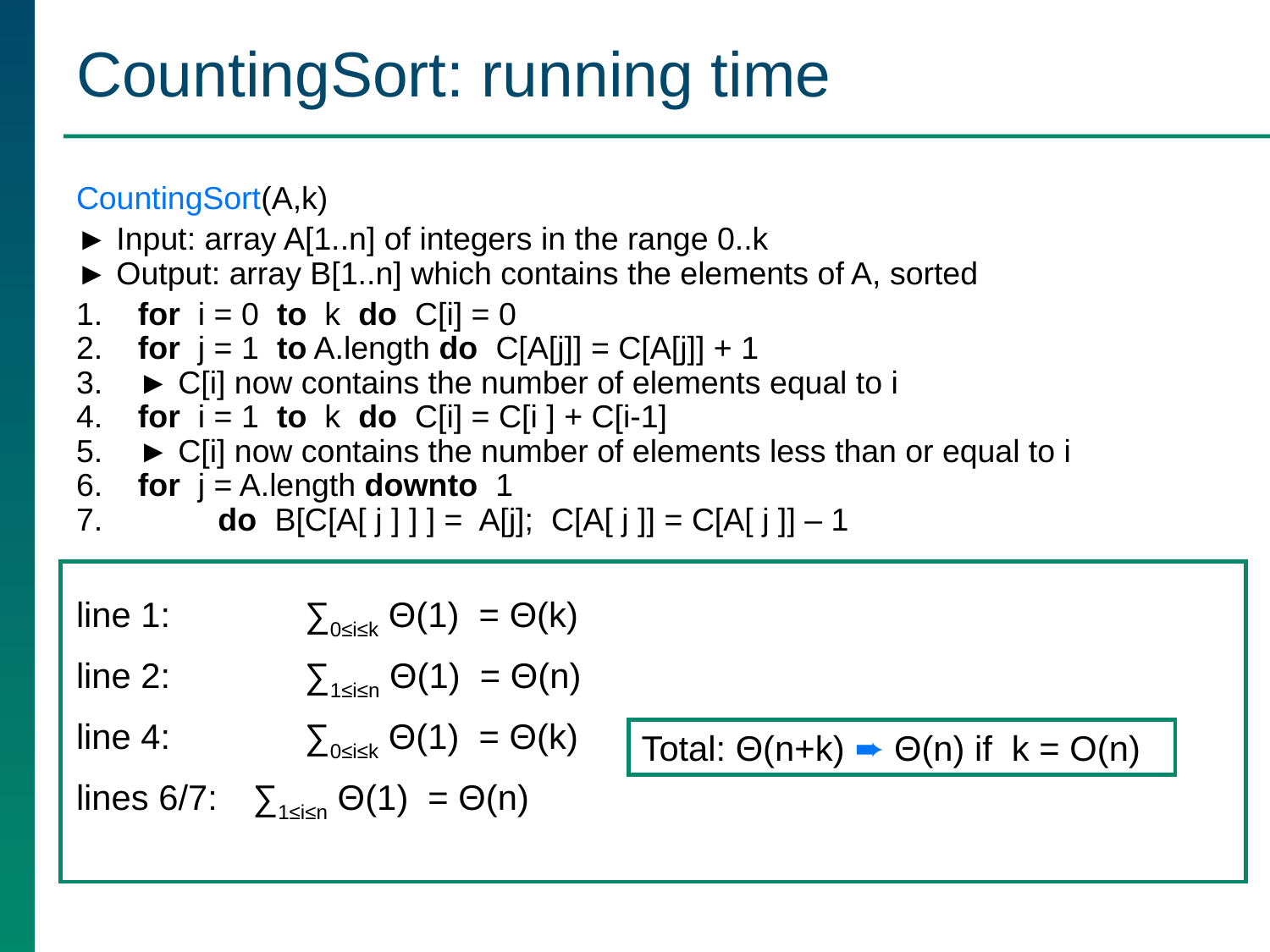

# CountingSort: running time
CountingSort(A,k)
► Input: array A[1..n] of integers in the range 0..k
► Output: array B[1..n] which contains the elements of A, sorted
 for  i = 0  to  k  do  C[i] = 0
 for  j = 1  to A.length do  C[A[j]] = C[A[j]] + 1
 ► C[i] now contains the number of elements equal to i
 for  i = 1  to  k  do  C[i] = C[i ] + C[i-1]
 ► C[i] now contains the number of elements less than or equal to i
 for  j = A.length downto  1
          do  B[C[A[ j ] ] ] =  A[j];  C[A[ j ]] = C[A[ j ]] – 1

line 1:  	     ∑0≤i≤k Θ(1)  = Θ(k)
line 2:   	     ∑1≤i≤n Θ(1)  = Θ(n)
line 4:	     ∑0≤i≤k Θ(1)  = Θ(k)
lines 6/7:    ∑1≤i≤n Θ(1)  = Θ(n)

Total: Θ(n+k) ➨ Θ(n) if  k = O(n)